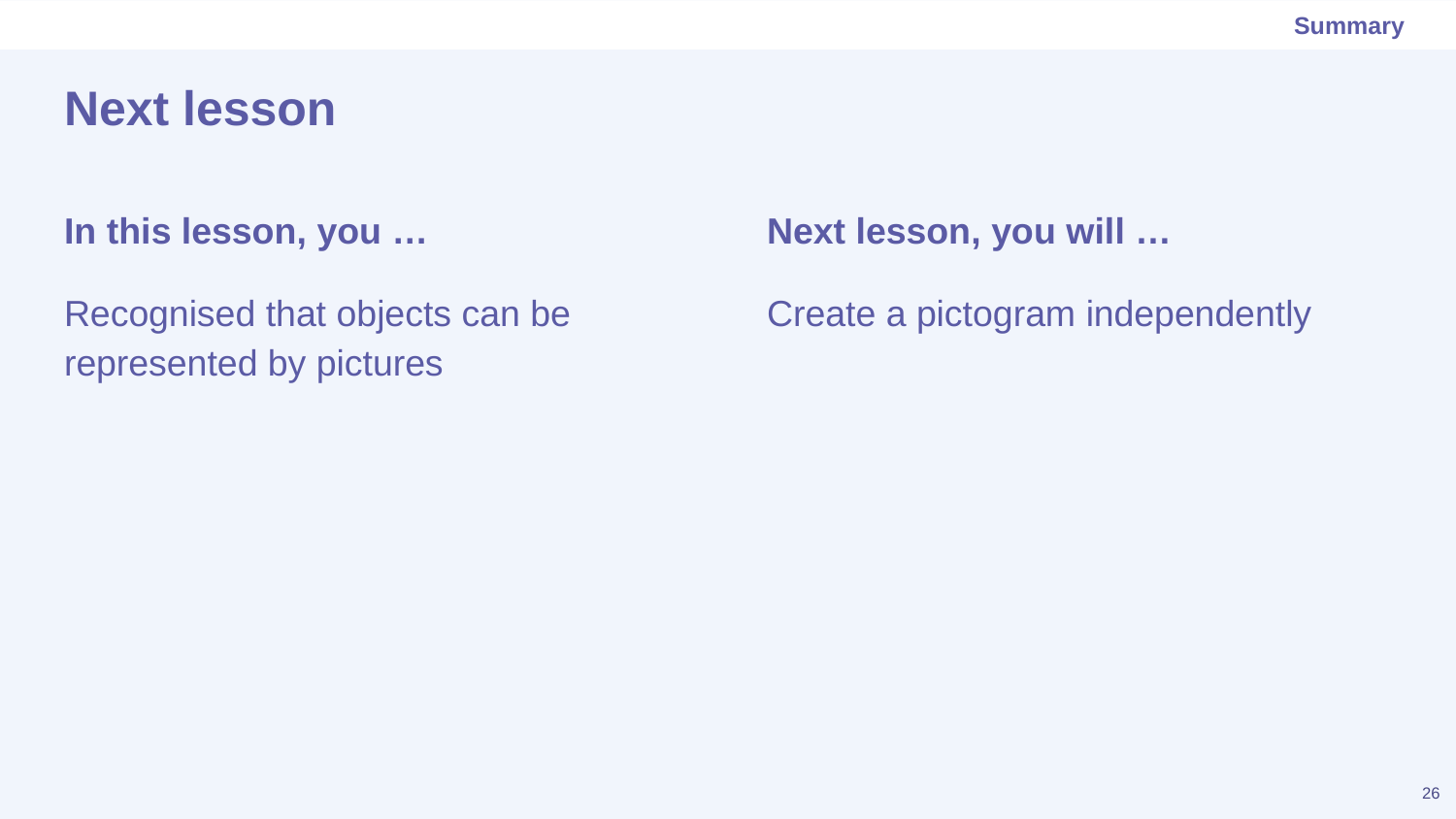

Summary
# Next lesson
In this lesson, you …
Recognised that objects can be represented by pictures

Next lesson, you will …
Create a pictogram independently
26